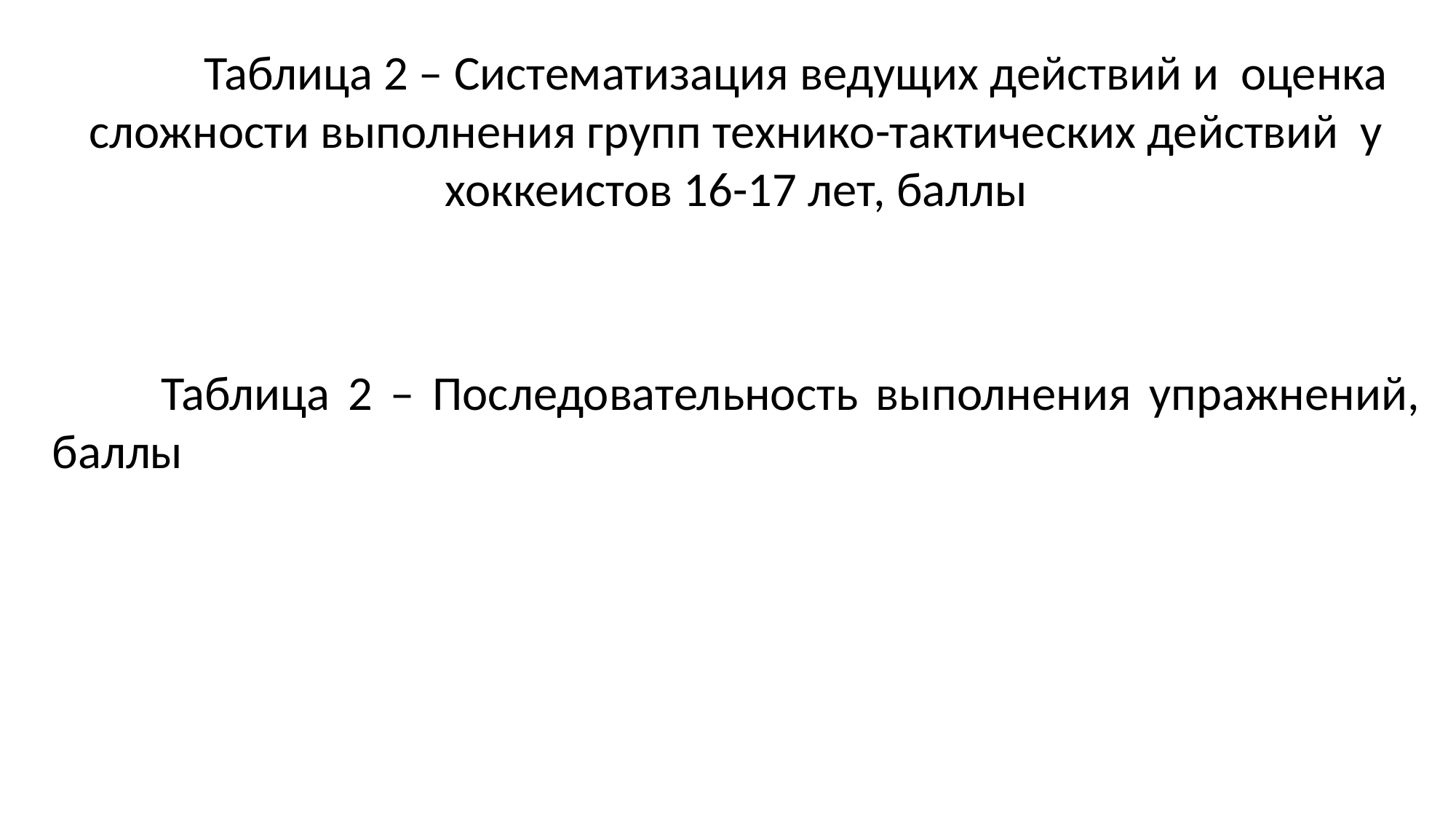

Таблица 2 – Систематизация ведущих действий и  оценка сложности выполнения групп технико-тактических действий  у хоккеистов 16-17 лет, баллы

	Таблица 2 – Последовательность выполнения упражнений, баллы
#